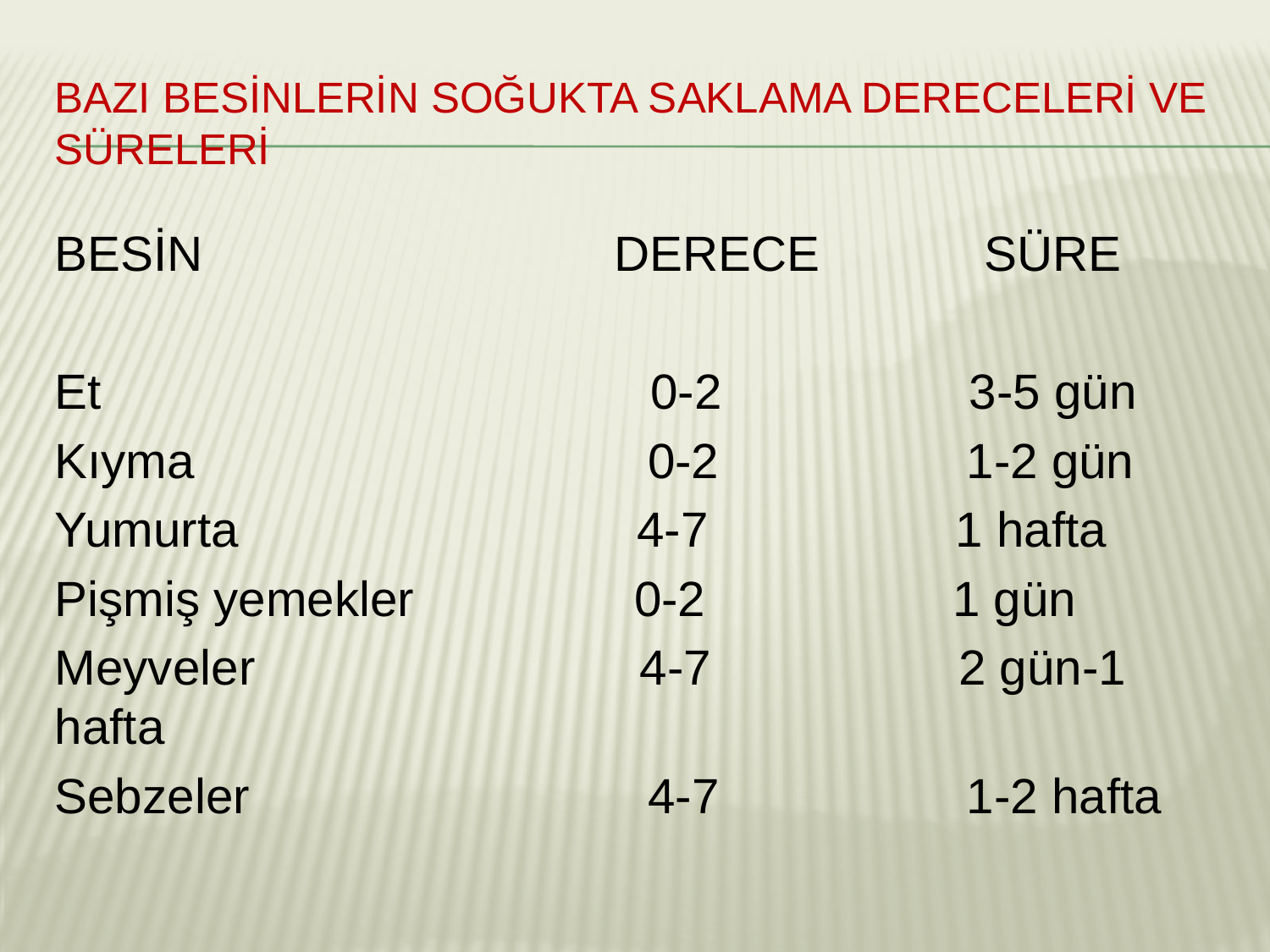

# BazI besinlerin soğukta saklama dereceleri ve süreleri
BESİN                              DERECE            SÜRE

Et                                        0-2                  3-5 gün
Kıyma                                 0-2                  1-2 gün
Yumurta                             4-7                  1 hafta
Pişmiş yemekler                0-2                  1 gün
Meyveler                            4-7                  2 gün-1 hafta
Sebzeler                             4-7                  1-2 hafta